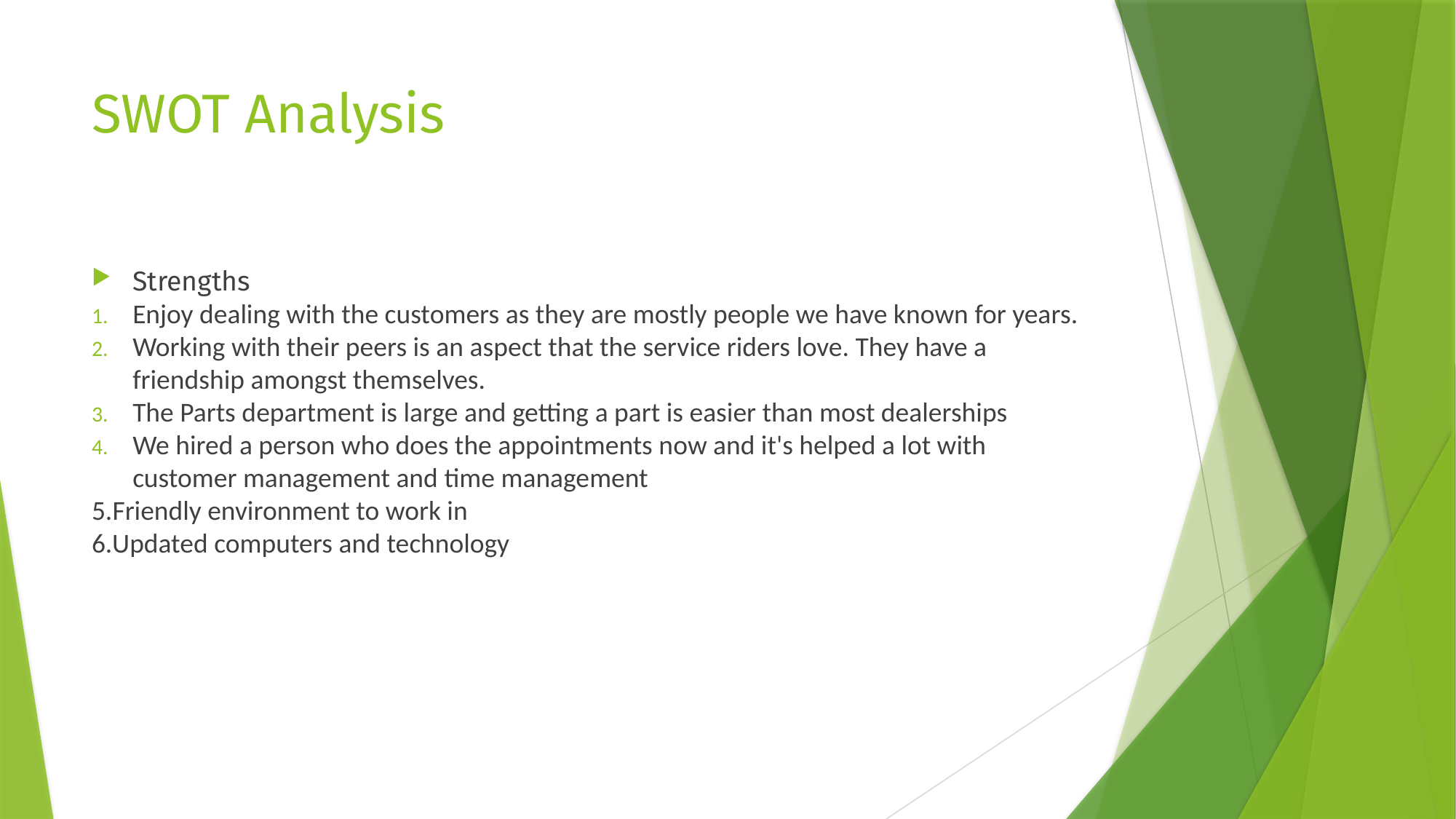

# SWOT Analysis
Strengths
Enjoy dealing with the customers as they are mostly people we have known for years.
Working with their peers is an aspect that the service riders love. They have a friendship amongst themselves.
The Parts department is large and getting a part is easier than most dealerships
We hired a person who does the appointments now and it's helped a lot with customer management and time management
5.Friendly environment to work in
6.Updated computers and technology